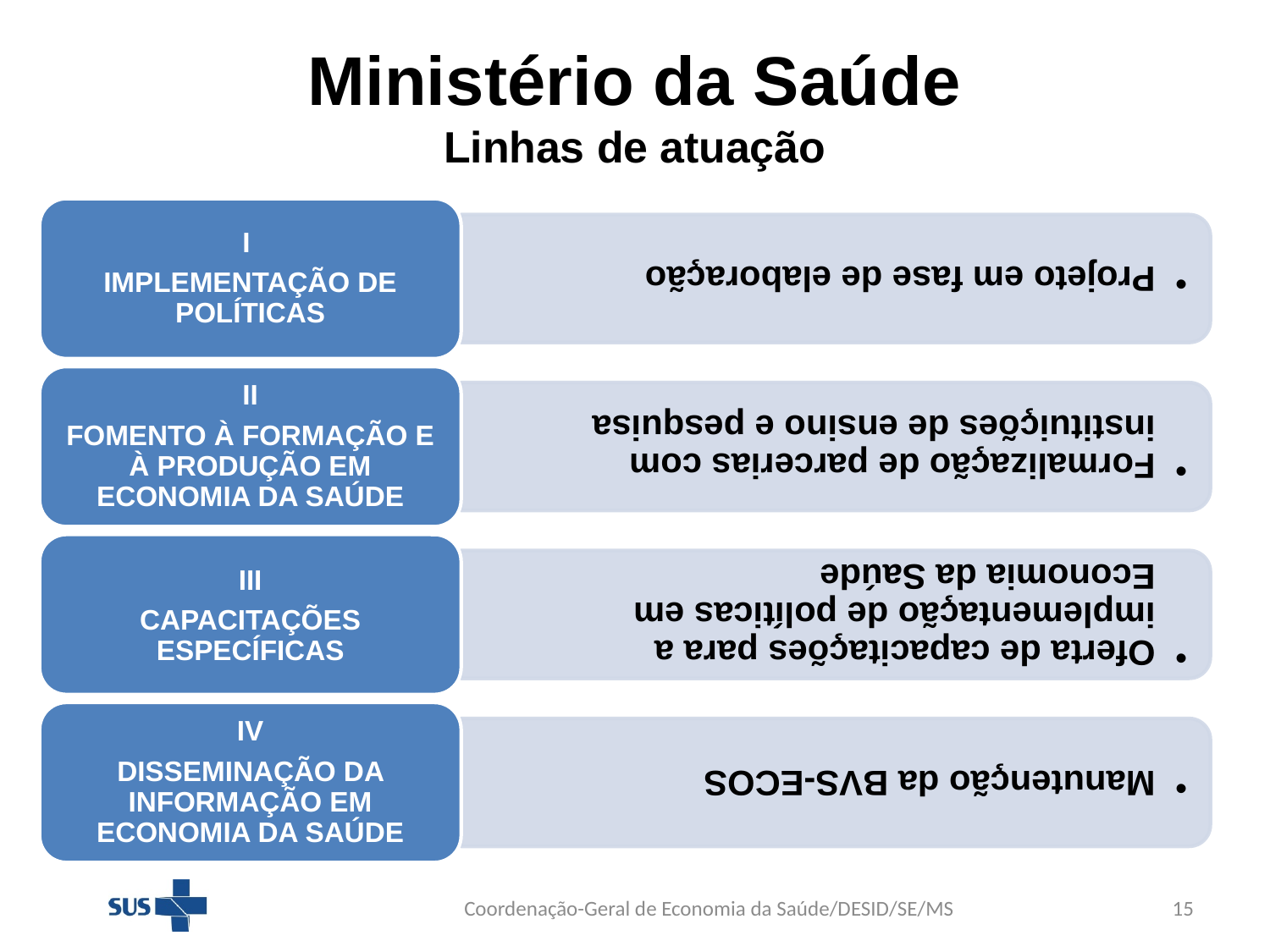

# Ministério da Saúde Linhas de atuação
Projeto em fase de elaboração
I
IMPLEMENTAÇÃO DE POLÍTICAS
Formalização de parcerias com instituições de ensino e pesquisa
II
FOMENTO À FORMAÇÃO E À PRODUÇÃO EM ECONOMIA DA SAÚDE
Oferta de capacitações para a implementação de políticas em Economia da Saúde

III
CAPACITAÇÕES ESPECÍFICAS

Manutenção da BVS-ECOS
IV
DISSEMINAÇÃO DA INFORMAÇÃO EM ECONOMIA DA SAÚDE
Coordenação-Geral de Economia da Saúde/DESID/SE/MS
15